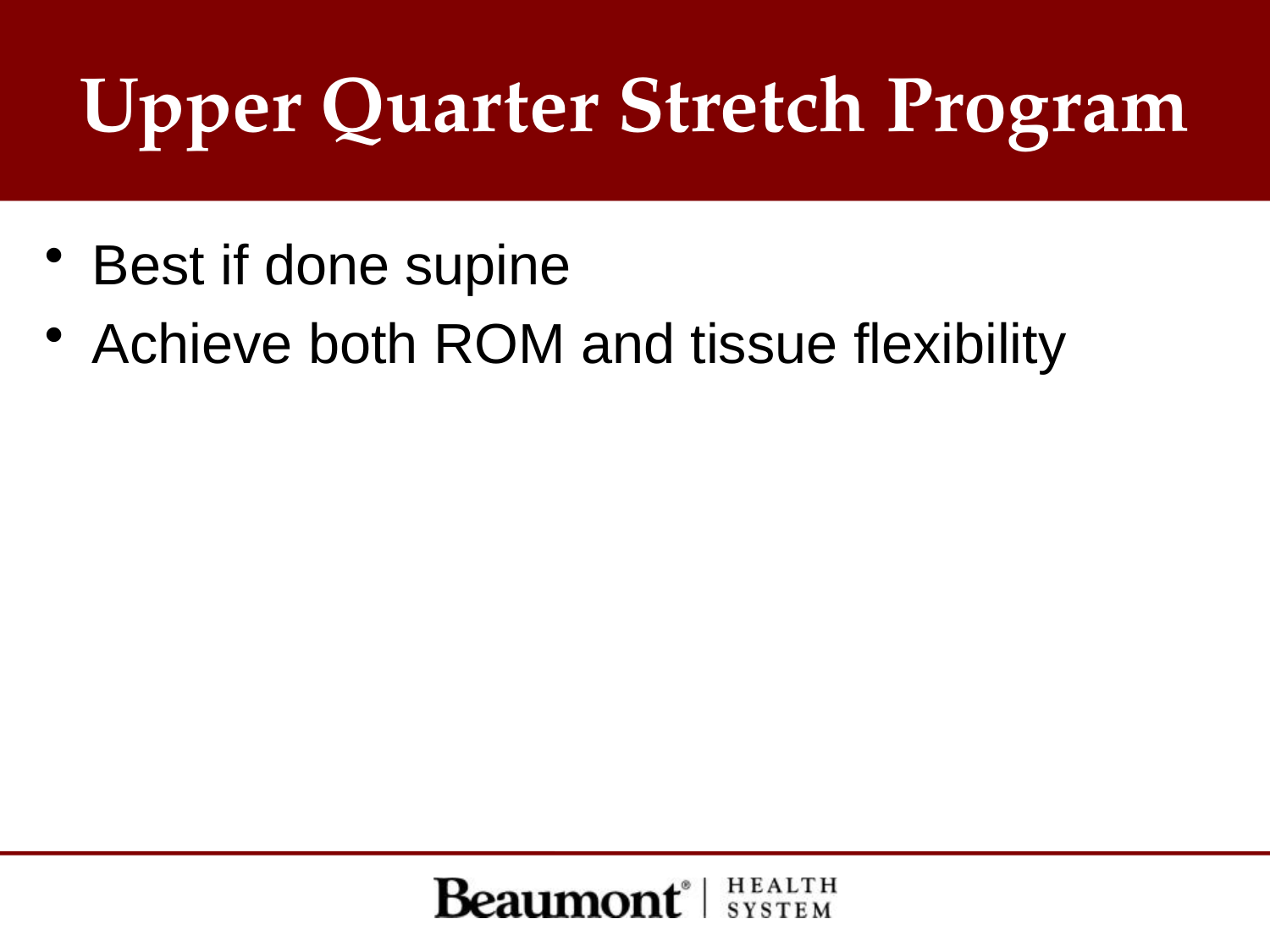

# Upper Quarter Stretch Program
Best if done supine
Achieve both ROM and tissue flexibility